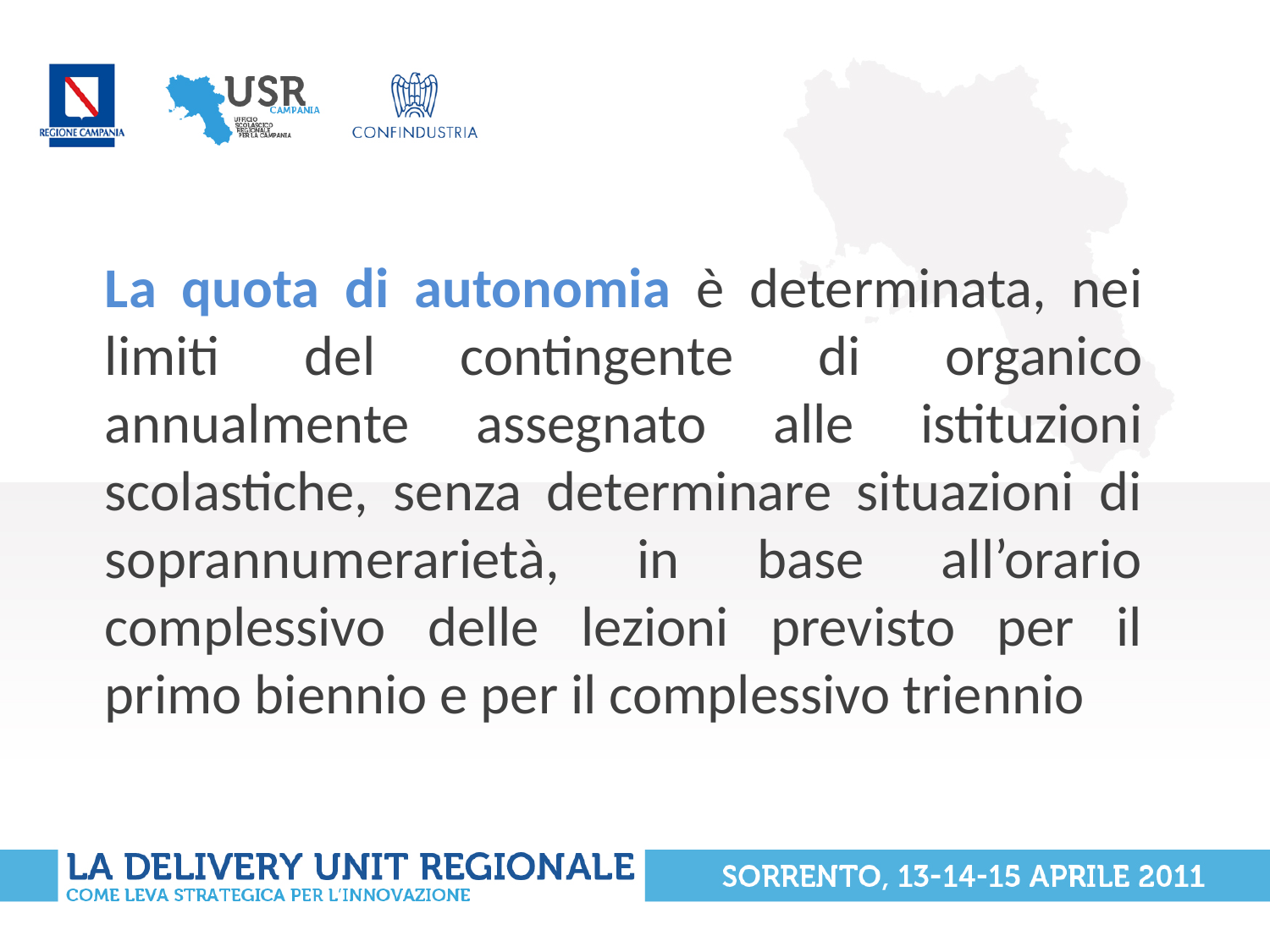

# La quota di autonomia è determinata, nei limiti del contingente di organico annualmente assegnato alle istituzioni scolastiche, senza determinare situazioni di soprannumerarietà, in base all’orario complessivo delle lezioni previsto per il primo biennio e per il complessivo triennio